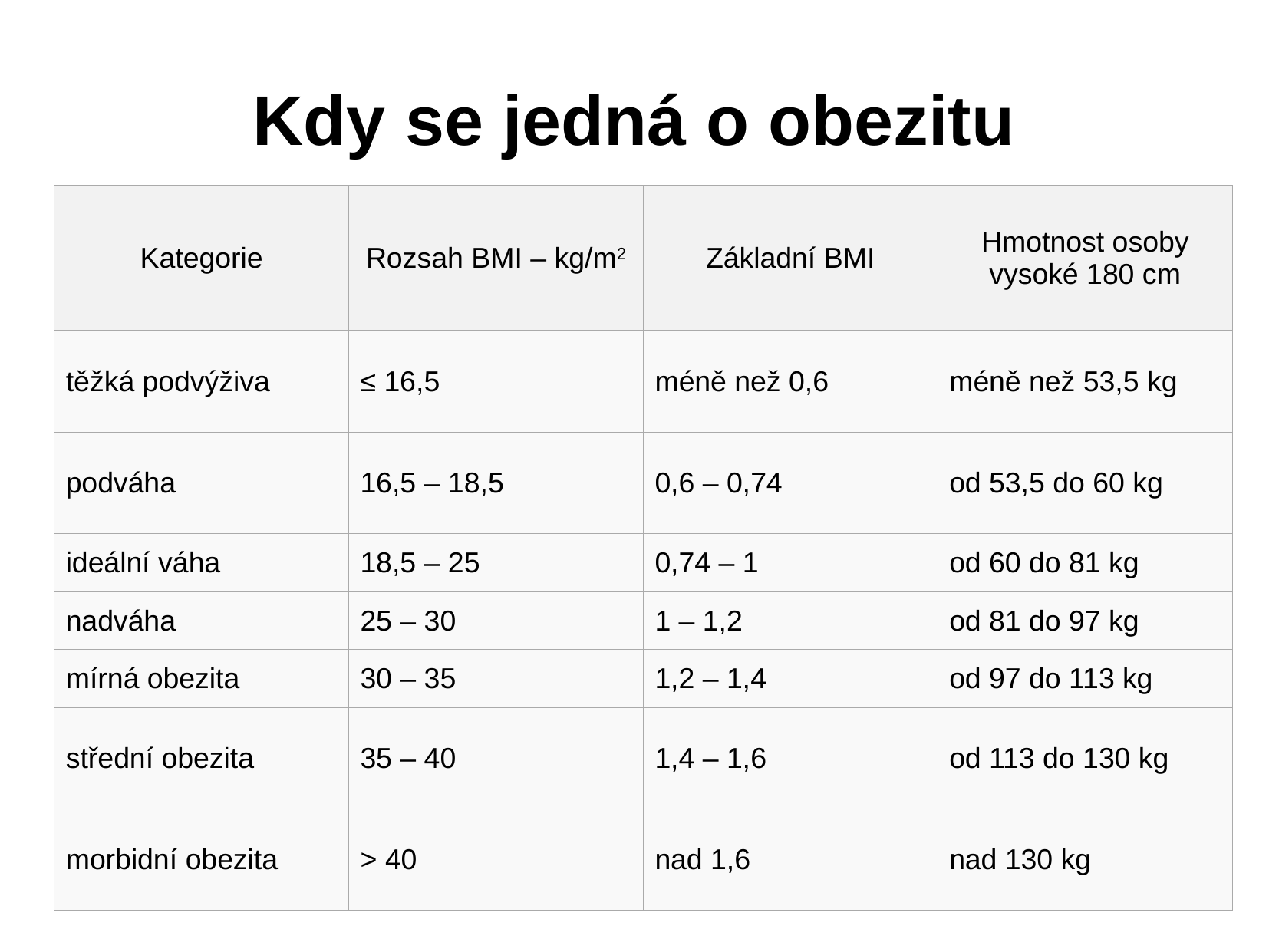

# Kdy se jedná o obezitu
| Kategorie | Rozsah BMI – kg/m2 | Základní BMI | Hmotnost osoby vysoké 180 cm |
| --- | --- | --- | --- |
| těžká podvýživa | ≤ 16,5 | méně než 0,6 | méně než 53,5 kg |
| podváha | 16,5 – 18,5 | 0,6 – 0,74 | od 53,5 do 60 kg |
| ideální váha | 18,5 – 25 | 0,74 – 1 | od 60 do 81 kg |
| nadváha | 25 – 30 | 1 – 1,2 | od 81 do 97 kg |
| mírná obezita | 30 – 35 | 1,2 – 1,4 | od 97 do 113 kg |
| střední obezita | 35 – 40 | 1,4 – 1,6 | od 113 do 130 kg |
| morbidní obezita | > 40 | nad 1,6 | nad 130 kg |